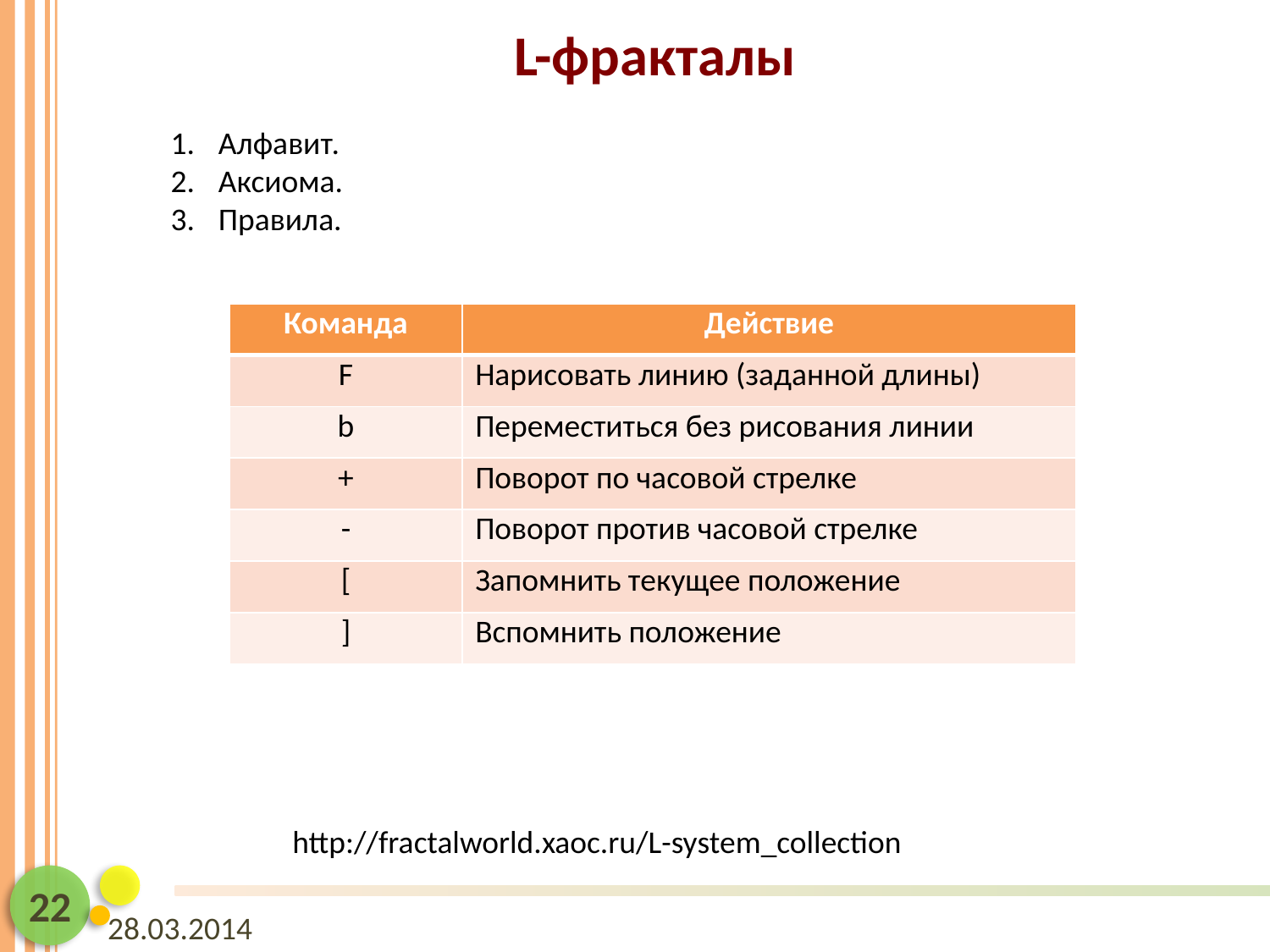

# L-фракталы
Алфавит.
Аксиома.
Правила.
| Команда | Действие |
| --- | --- |
| F | Нарисовать линию (заданной длины) |
| b | Переместиться без рисования линии |
| + | Поворот по часовой стрелке |
| - | Поворот против часовой стрелке |
| [ | Запомнить текущее положение |
| ] | Вспомнить положение |
http://fractalworld.xaoc.ru/L-system_collection
22
28.03.2014